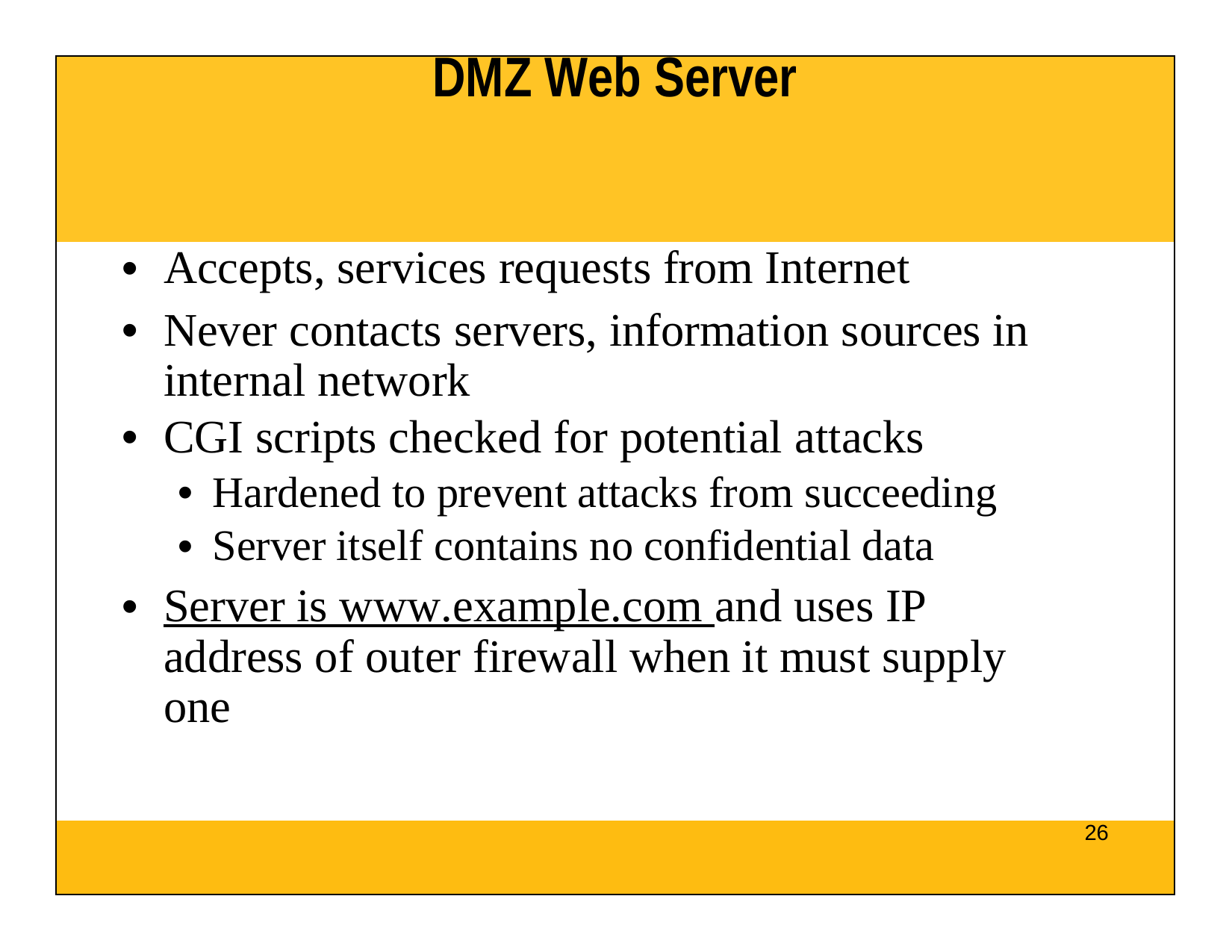

| DMZ Web Server |
| --- |
| Accepts, services requests from Internet Never contacts servers, information sources in internal network CGI scripts checked for potential attacks Hardened to prevent attacks from succeeding Server itself contains no confidential data Server is www.example.com and uses IP address of outer firewall when it must supply one |
| 26 |